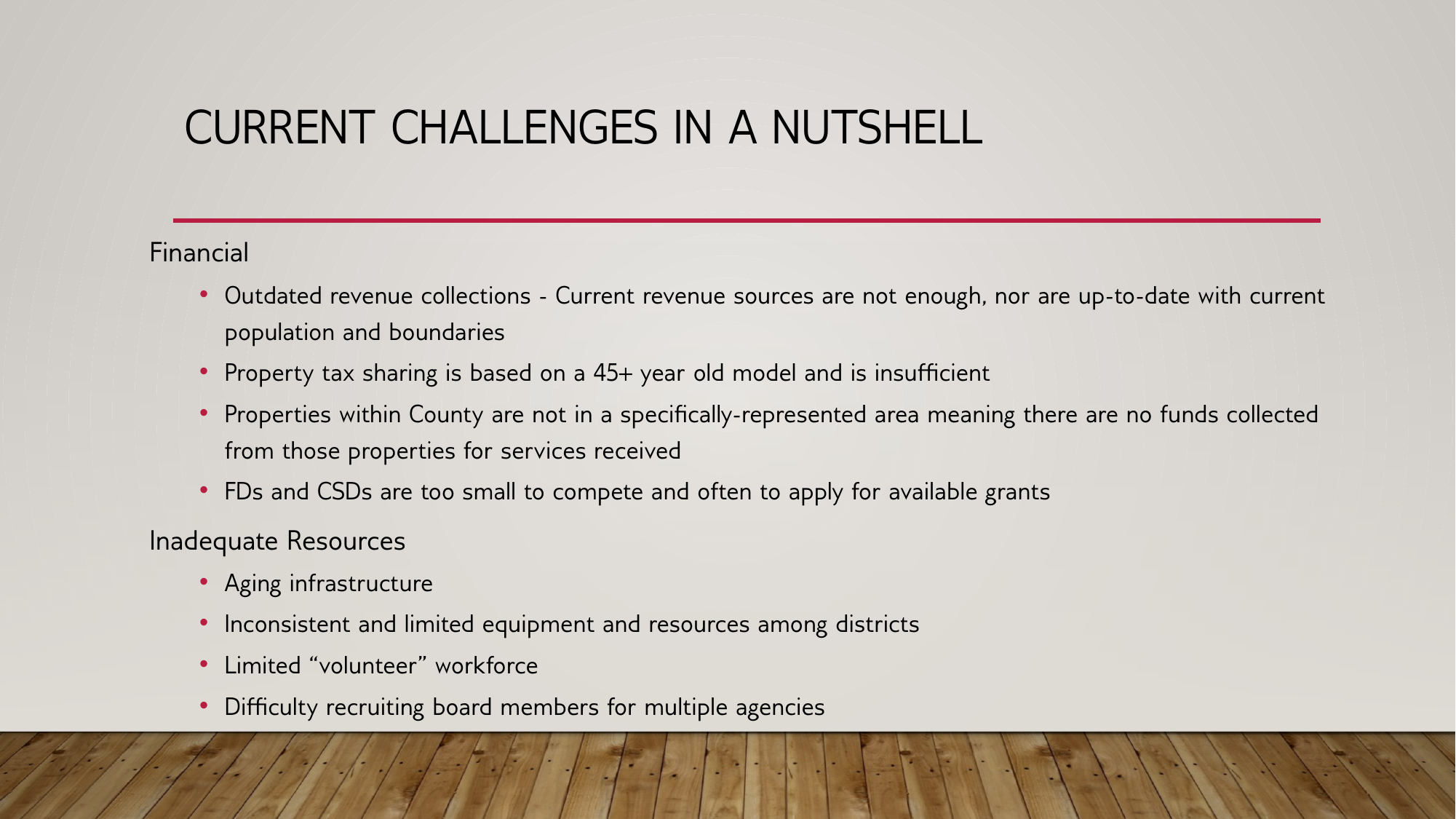

# Current Challenges in a Nutshell
Financial
Outdated revenue collections - Current revenue sources are not enough, nor are up-to-date with current population and boundaries
Property tax sharing is based on a 45+ year old model and is insufficient
Properties within County are not in a specifically-represented area meaning there are no funds collected from those properties for services received
FDs and CSDs are too small to compete and often to apply for available grants
Inadequate Resources
Aging infrastructure
Inconsistent and limited equipment and resources among districts
Limited “volunteer” workforce
Difficulty recruiting board members for multiple agencies